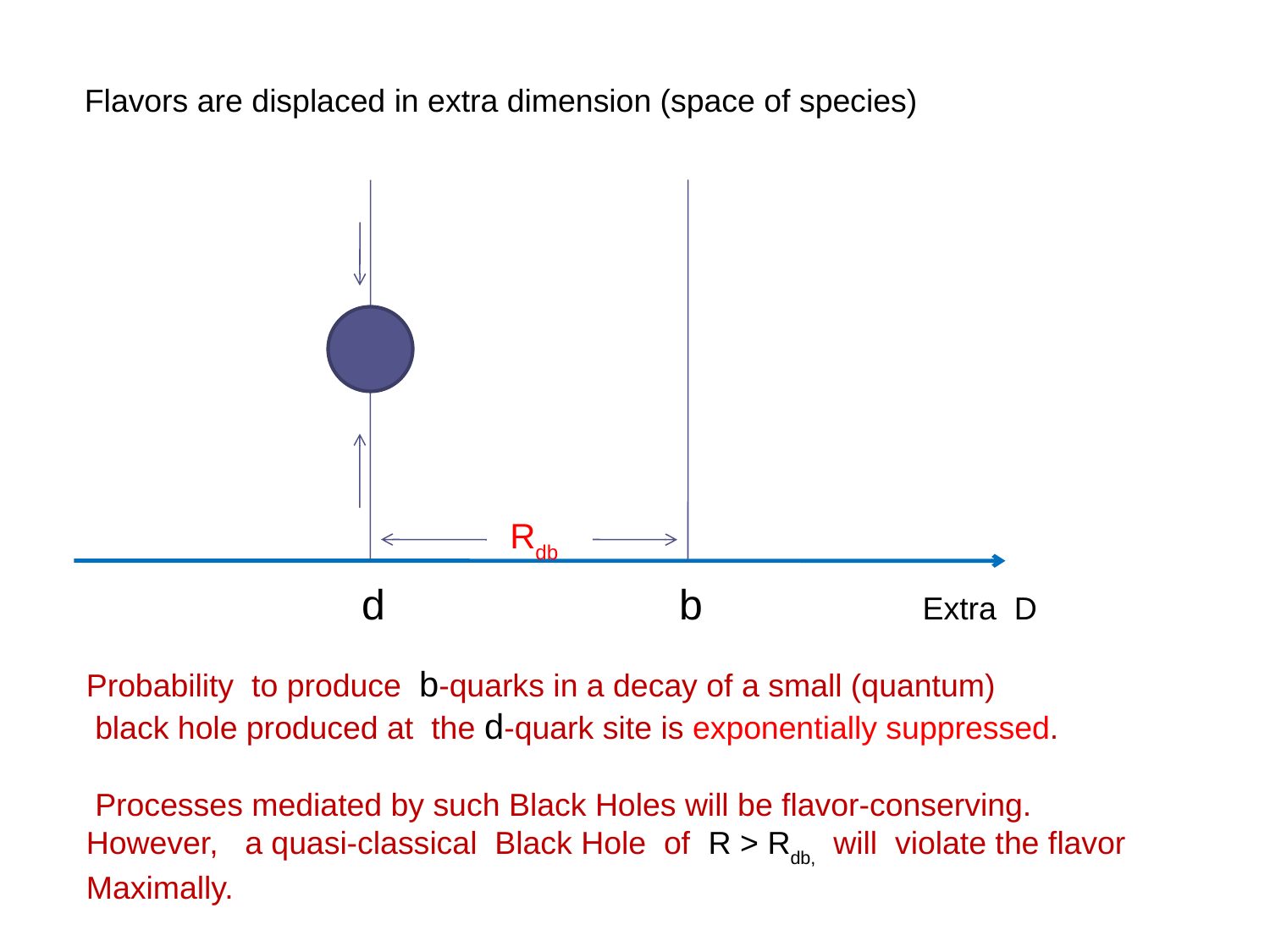

Flavors are displaced in extra dimension (space of species)

Rdb
d
b
Extra  D
Probability  to produce  b-quarks in a decay of a small (quantum)
 black hole produced at  the d-quark site is exponentially suppressed.

 Processes mediated by such Black Holes will be flavor-conserving.
However,   a quasi-classical  Black Hole  of  R > Rdb,  will  violate the flavor
Maximally.